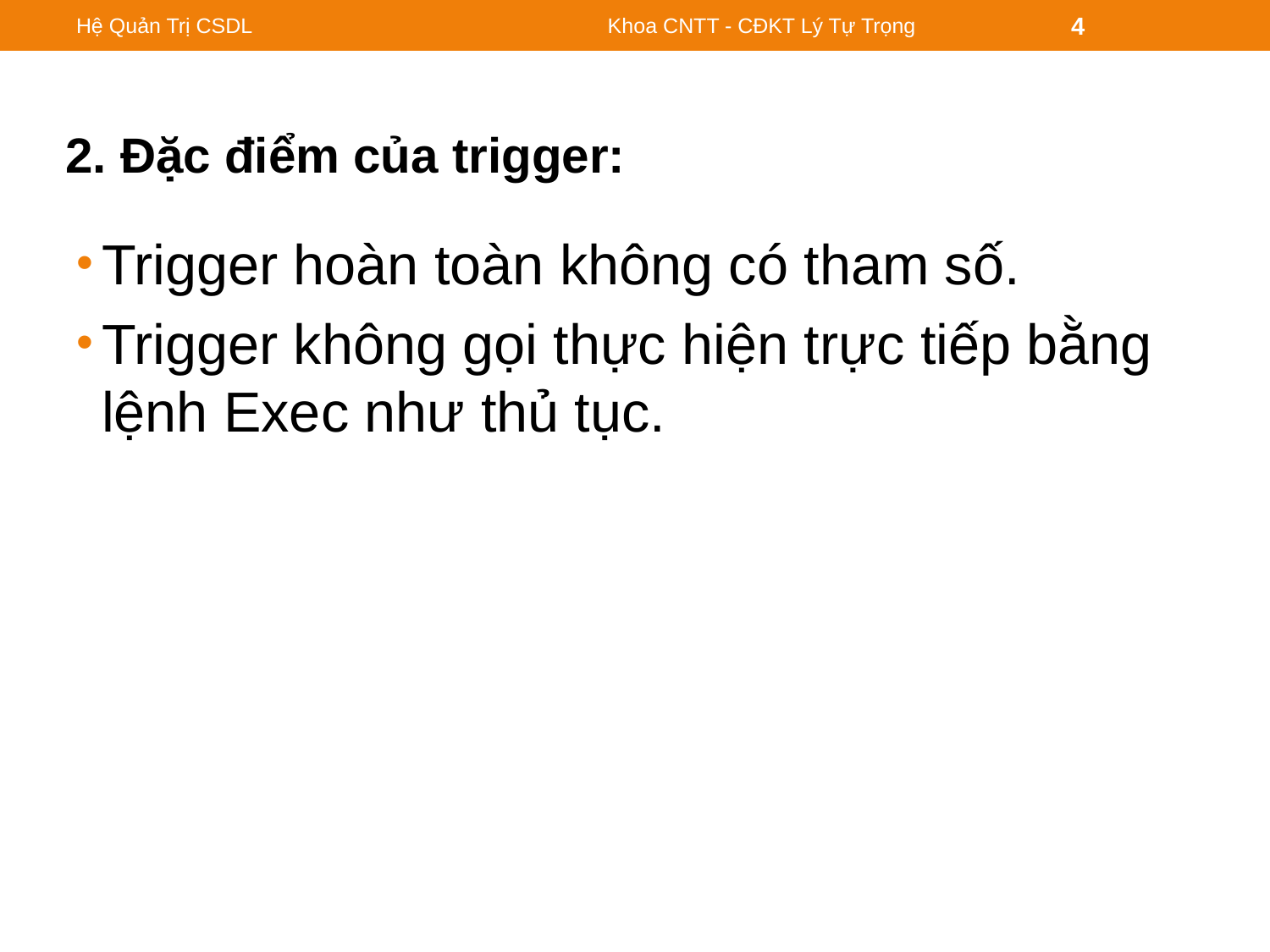

Hệ Quản Trị CSDL
Khoa CNTT - CĐKT Lý Tự Trọng
4
# 2. Đặc điểm của trigger:
Trigger hoàn toàn không có tham số.
Trigger không gọi thực hiện trực tiếp bằng lệnh Exec như thủ tục.